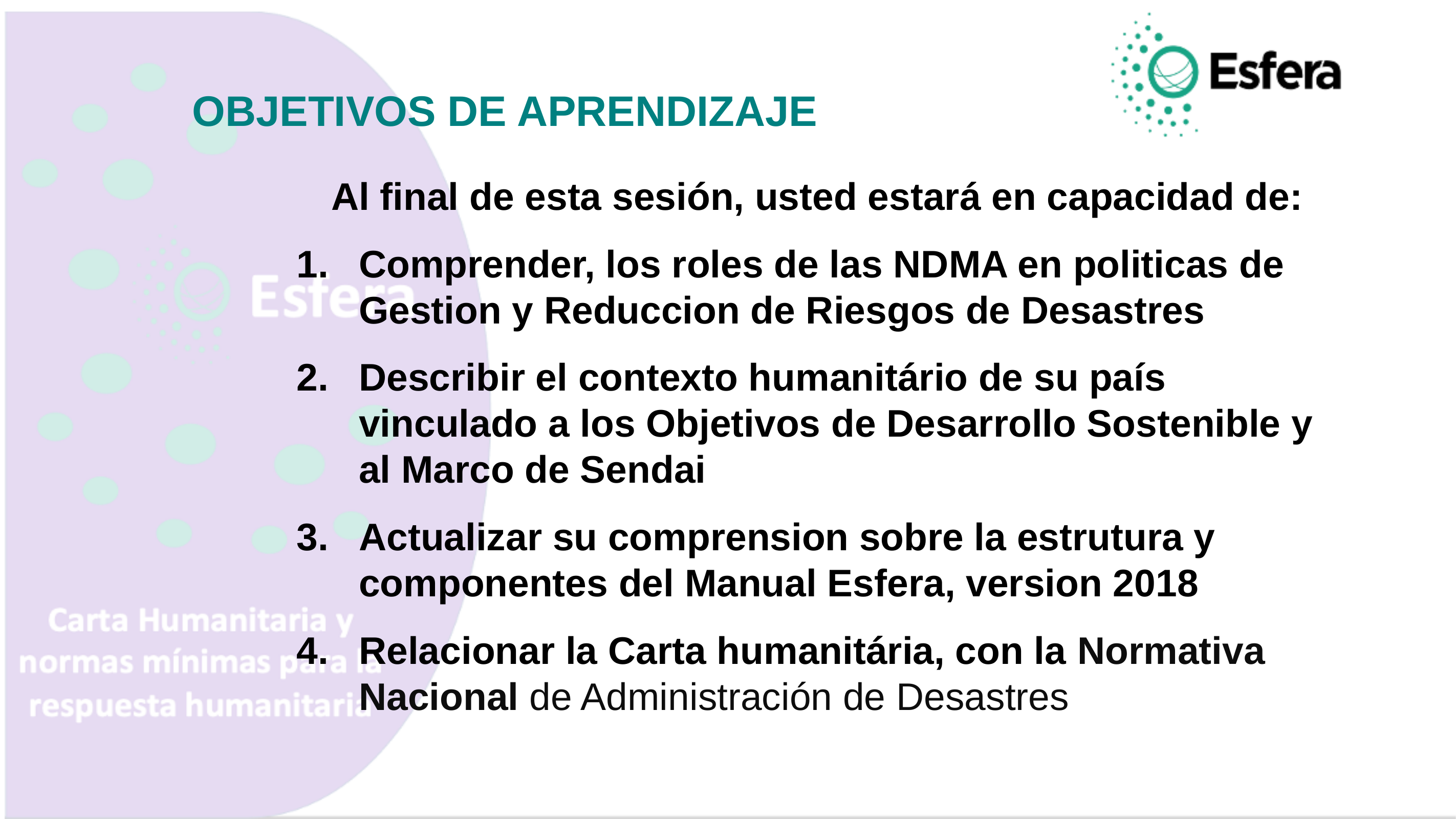

OBJETIVOS DE APRENDIZAJE
Al final de esta sesión, usted estará en capacidad de:
Comprender, los roles de las NDMA en politicas de Gestion y Reduccion de Riesgos de Desastres
Describir el contexto humanitário de su país vinculado a los Objetivos de Desarrollo Sostenible y al Marco de Sendai
Actualizar su comprension sobre la estrutura y componentes del Manual Esfera, version 2018
Relacionar la Carta humanitária, con la Normativa Nacional de Administración de Desastres